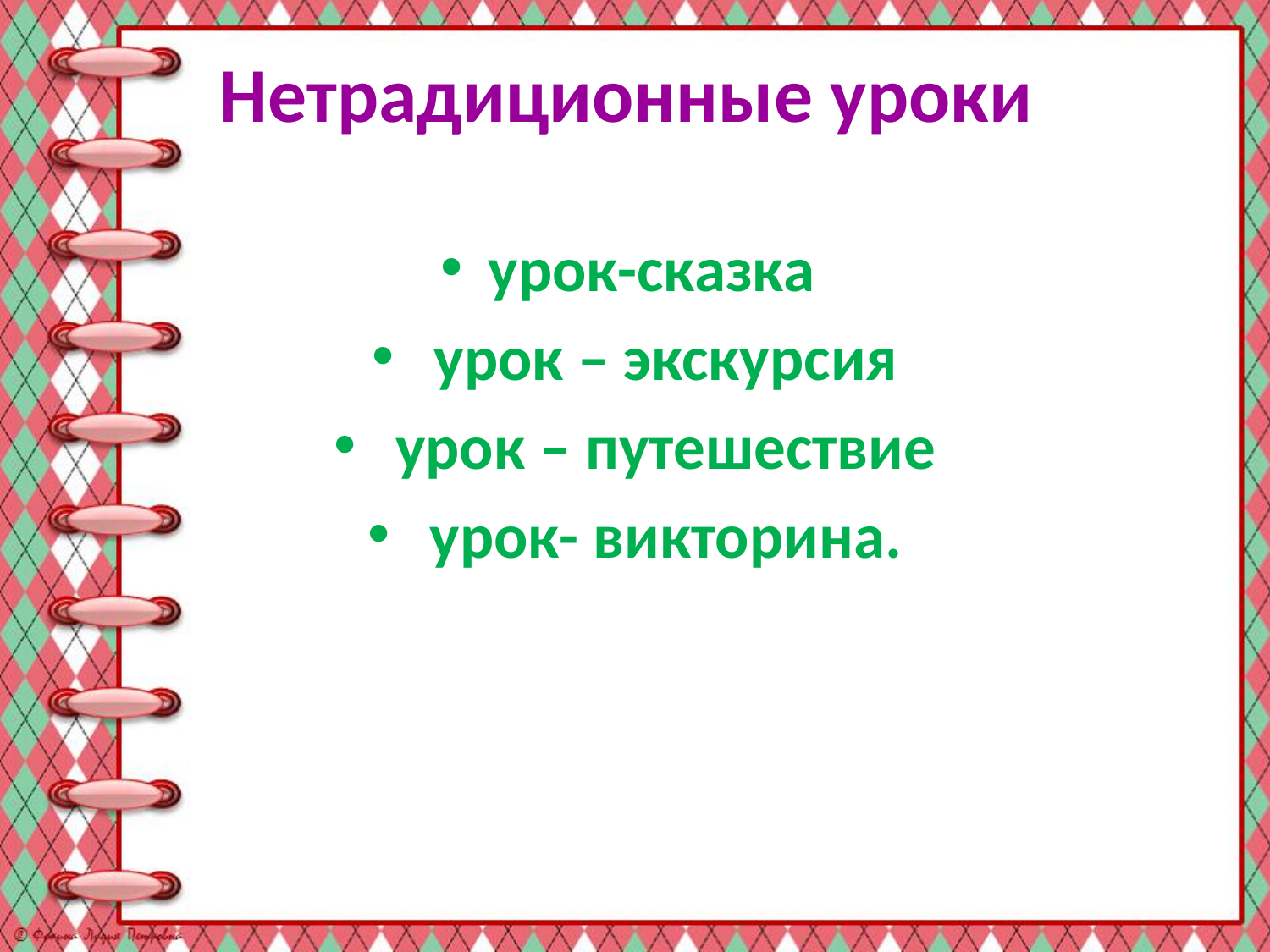

# Нетрадиционные уроки
урок-сказка
 урок – экскурсия
 урок – путешествие
 урок- викторина.